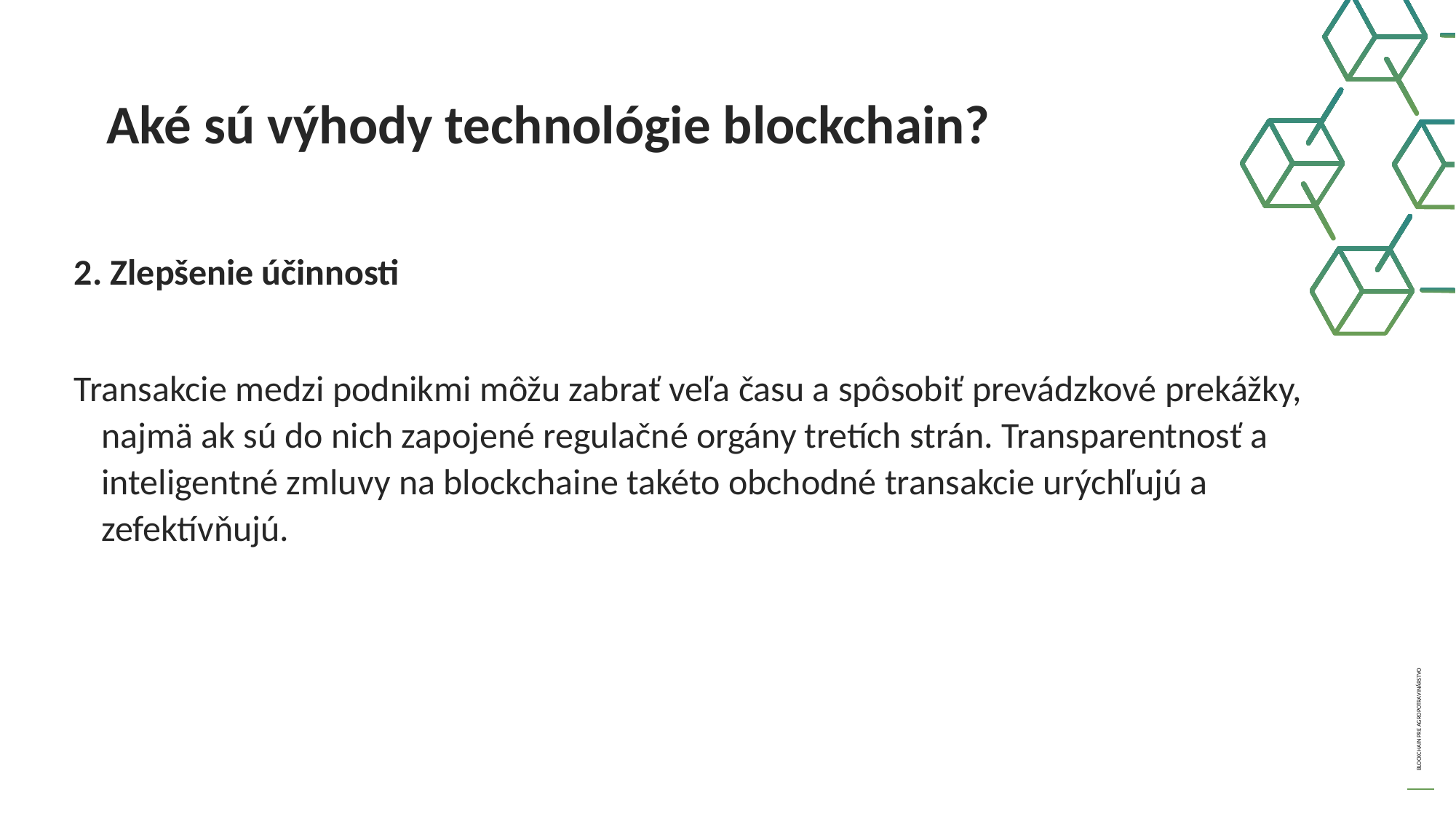

Aké sú výhody technológie blockchain?
2. Zlepšenie účinnosti

Transakcie medzi podnikmi môžu zabrať veľa času a spôsobiť prevádzkové prekážky, najmä ak sú do nich zapojené regulačné orgány tretích strán. Transparentnosť a inteligentné zmluvy na blockchaine takéto obchodné transakcie urýchľujú a zefektívňujú.